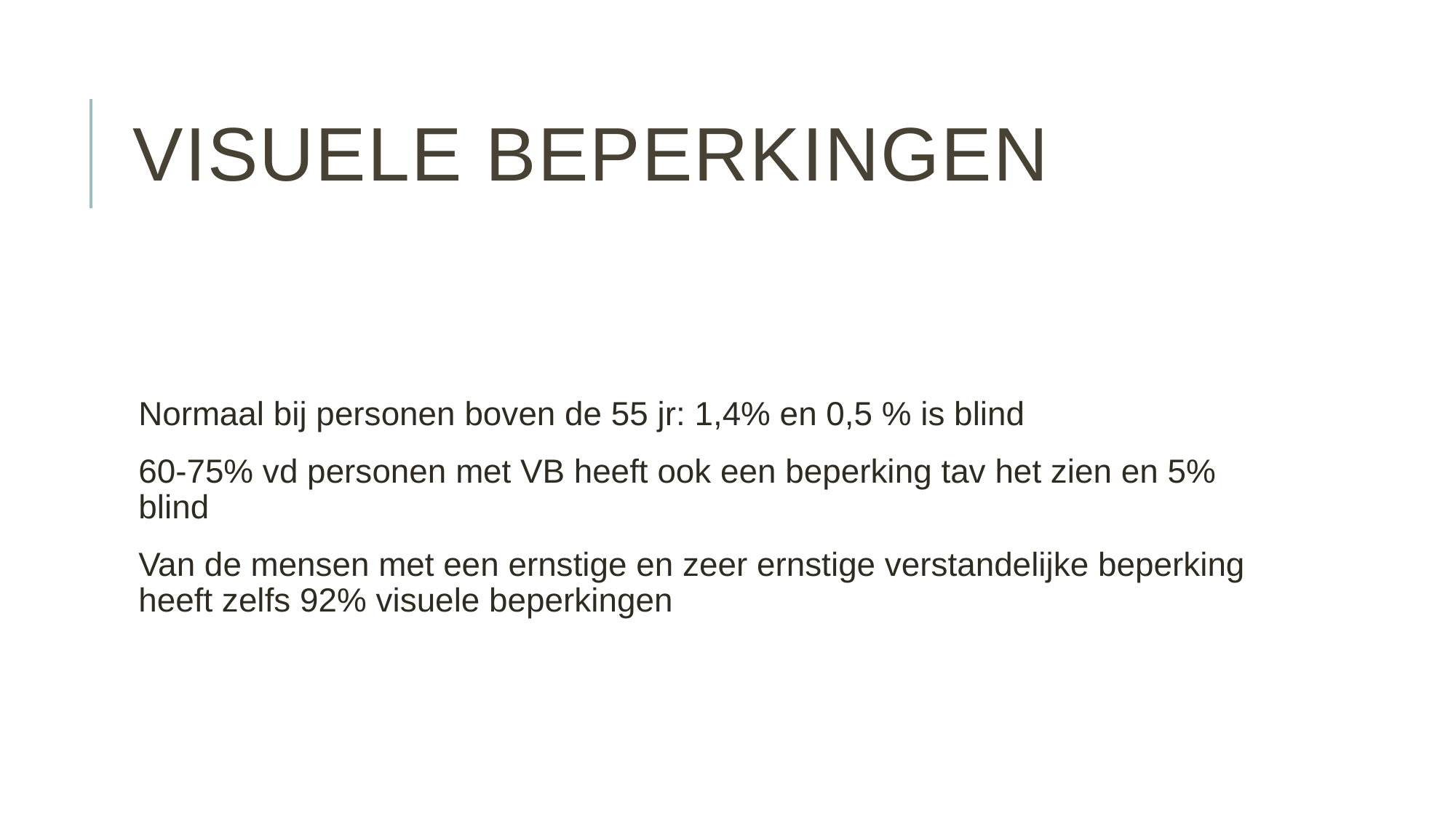

# Visuele beperkingen

Normaal bij personen boven de 55 jr: 1,4% en 0,5 % is blind
60-75% vd personen met VB heeft ook een beperking tav het zien en 5% blind
Van de mensen met een ernstige en zeer ernstige verstandelijke beperking heeft zelfs 92% visuele beperkingen